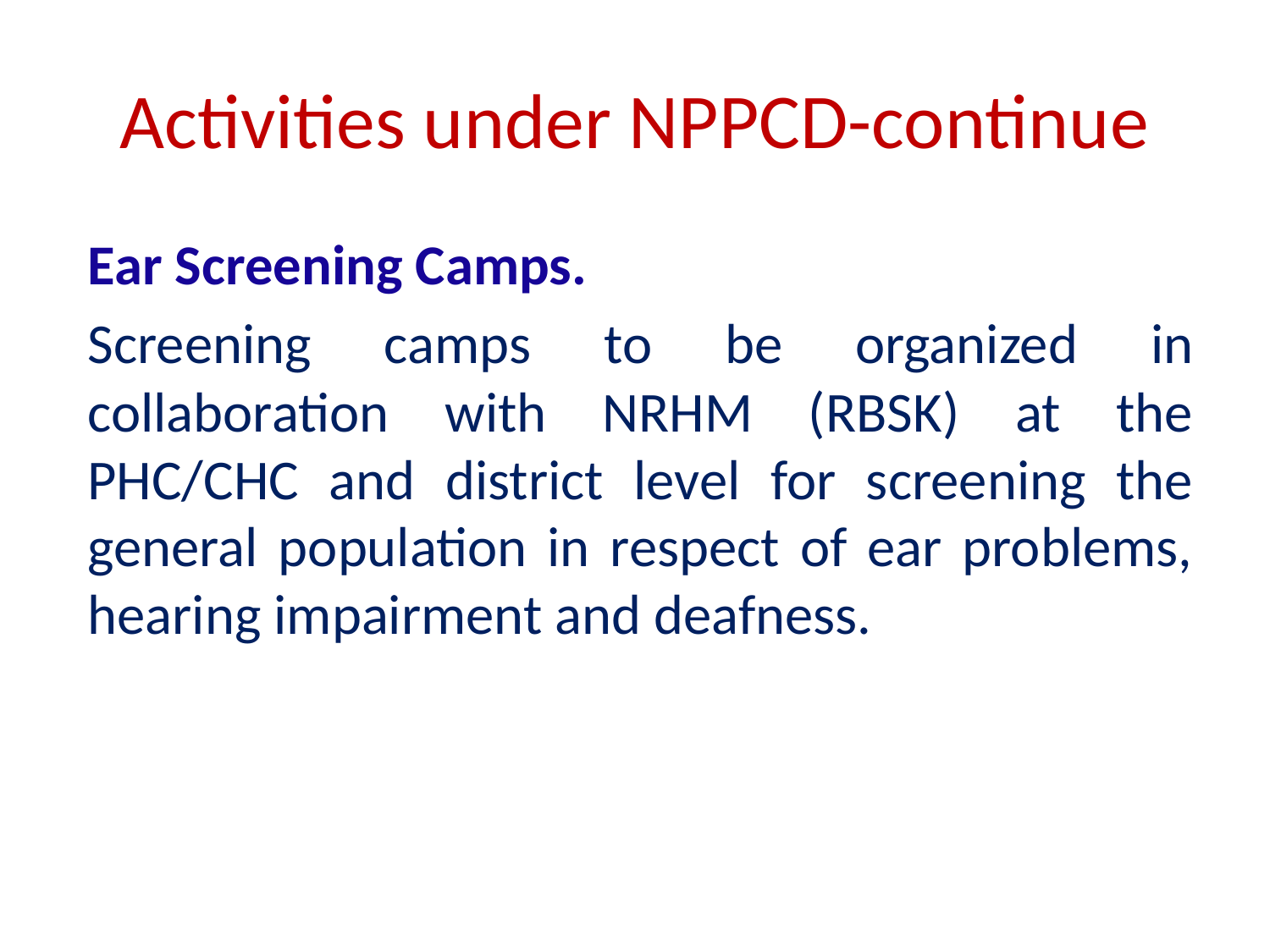

# Activities under NPPCD-continue
Ear Screening Camps.
Screening camps to be organized in collaboration with NRHM (RBSK) at the PHC/CHC and district level for screening the general population in respect of ear problems, hearing impairment and deafness.